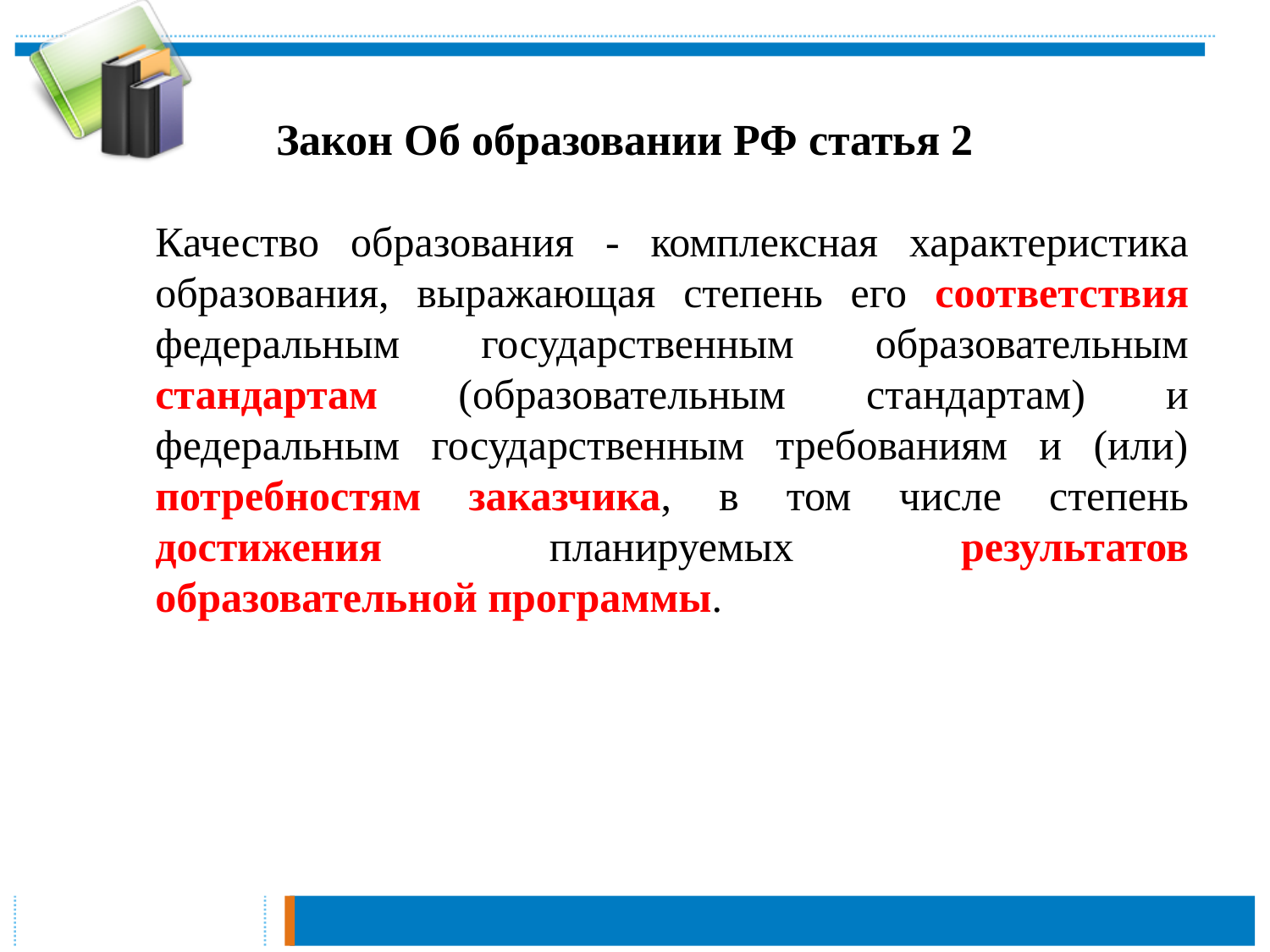

Закон Об образовании РФ статья 2

Качество образования - комплексная характеристика образования, выражающая степень его соответствия федеральным государственным образовательным стандартам (образовательным стандартам) и федеральным государственным требованиям и (или) потребностям заказчика, в том числе степень достижения планируемых результатов образовательной программы.